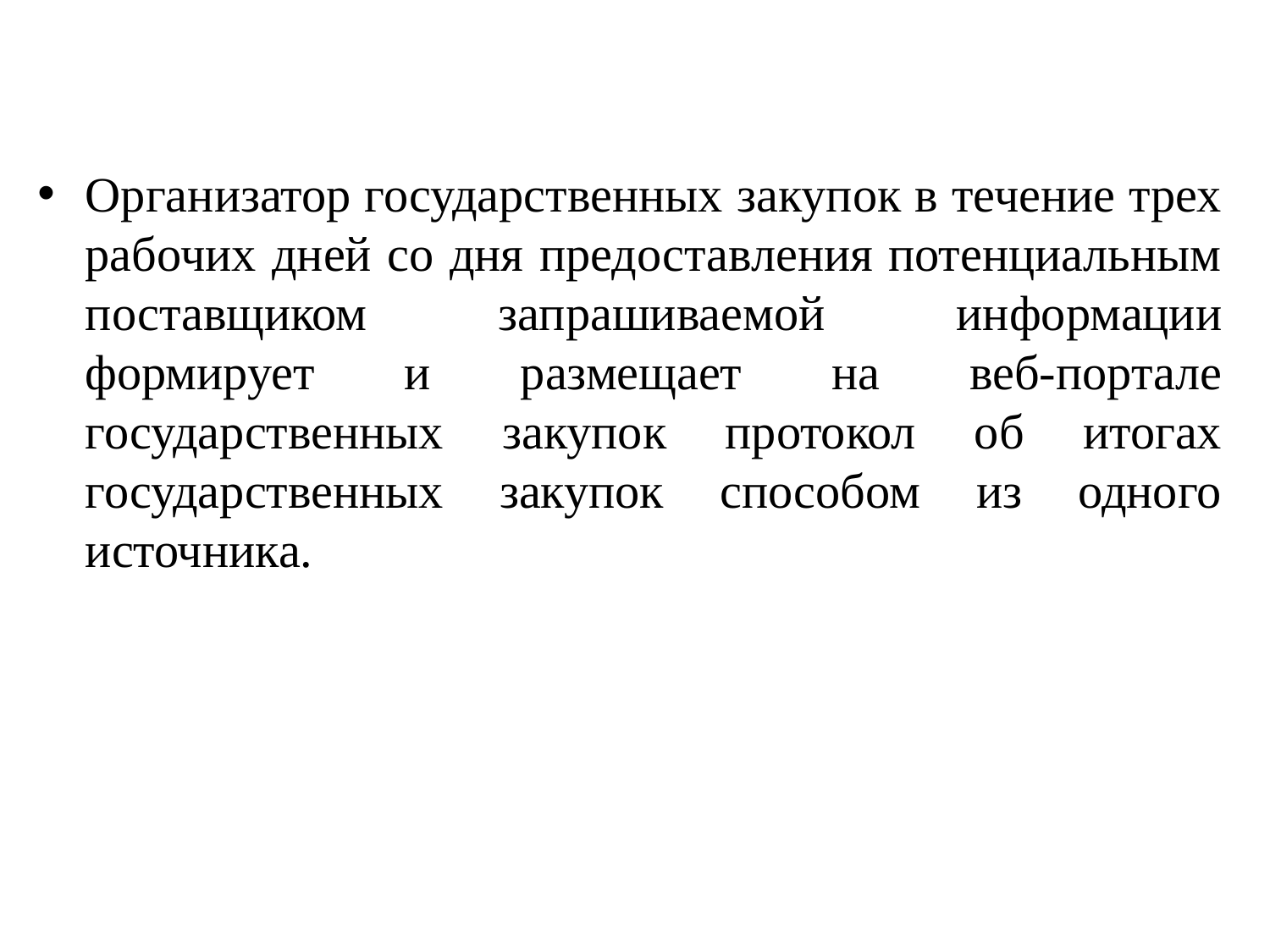

Организатор государственных закупок в течение трех рабочих дней со дня предоставления потенциальным поставщиком запрашиваемой информации формирует и размещает на веб-портале государственных закупок протокол об итогах государственных закупок способом из одного источника.